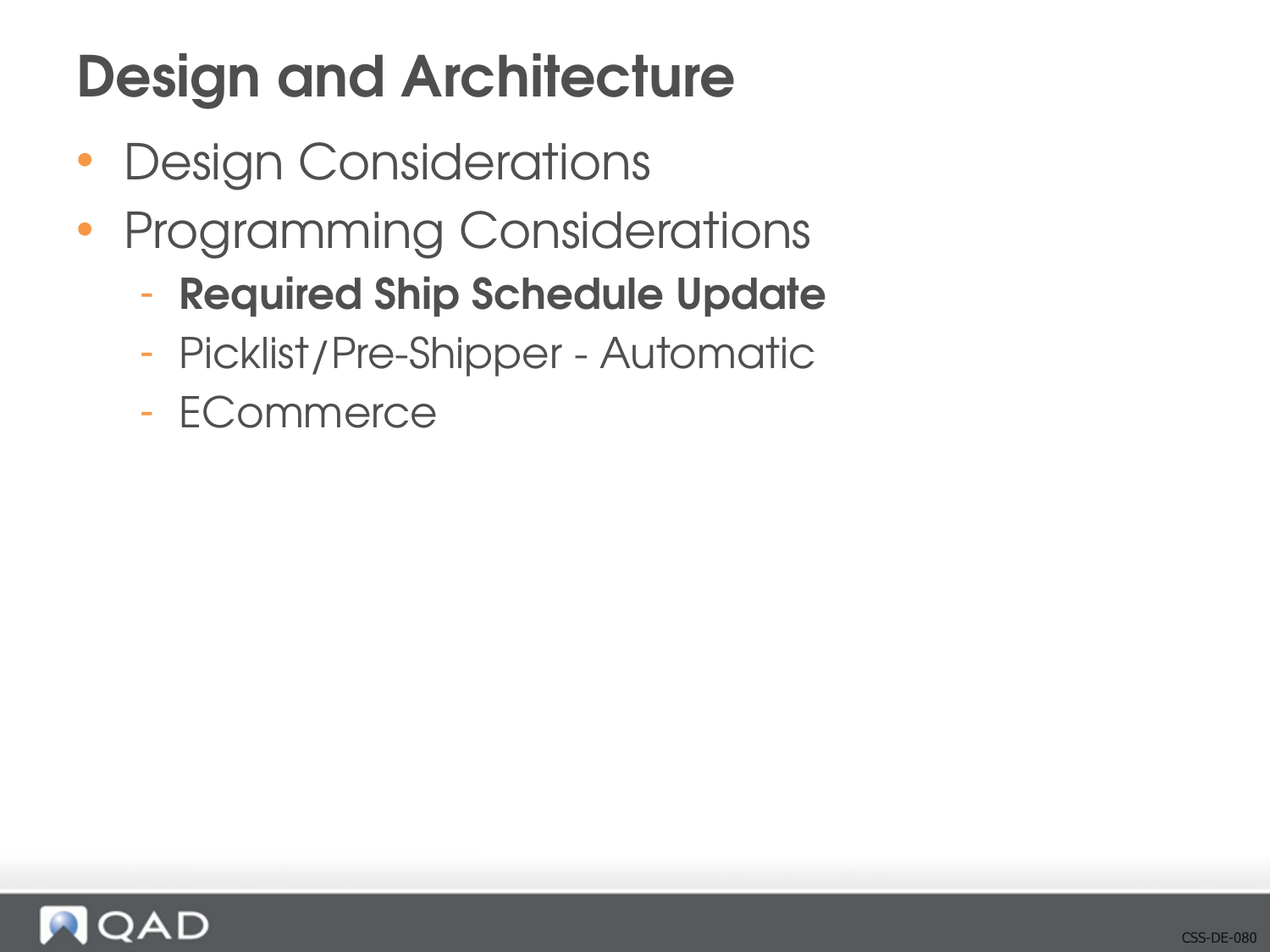

# Design and Architecture
Design Considerations
Programming Considerations
Required Ship Schedule Update
Picklist/Pre-Shipper - Automatic
ECommerce

CSS-DE-080